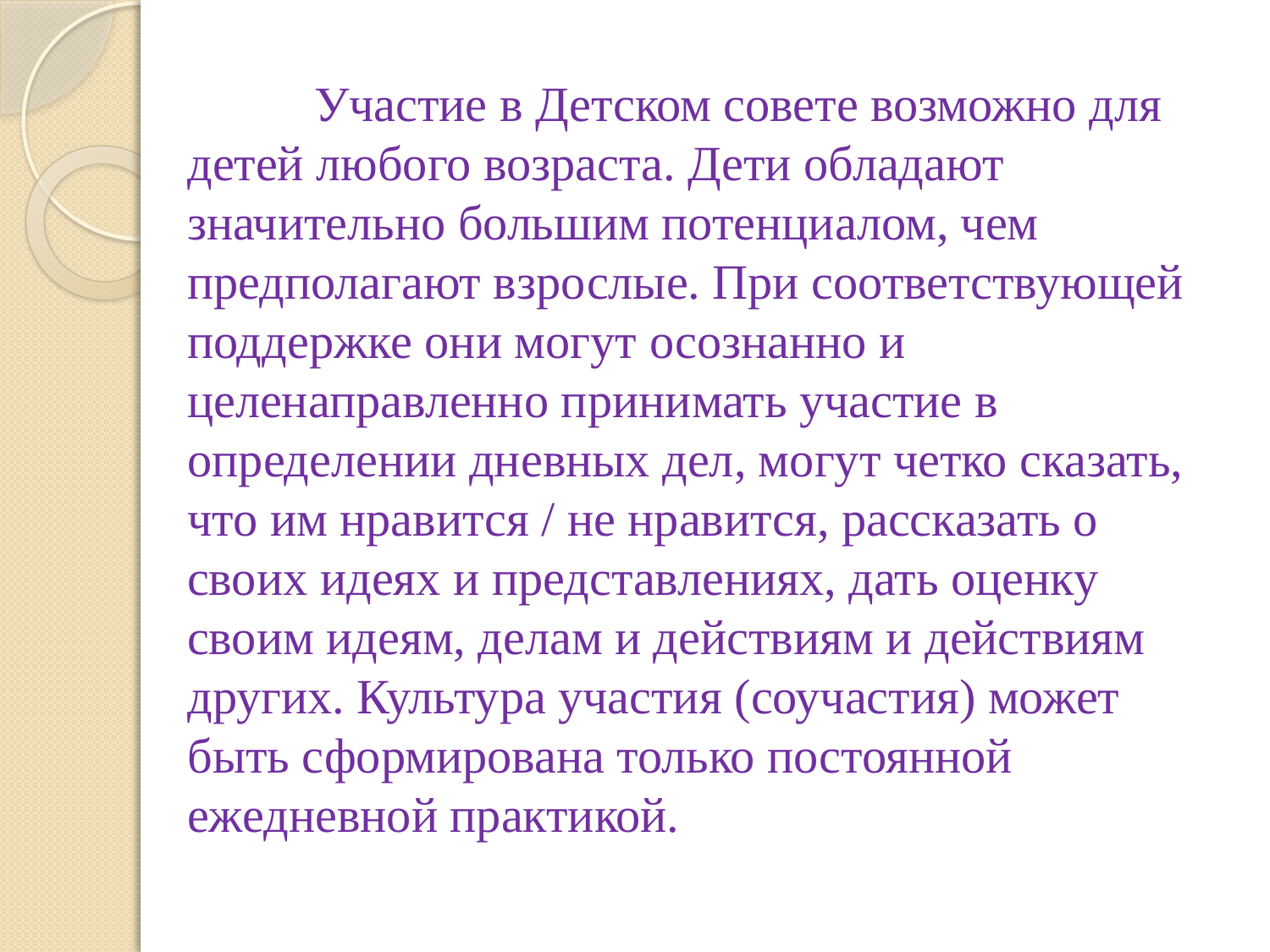

Участие в Детском совете возможно для детей любого возраста. Дети обладают значительно большим потенциалом, чем предполагают взрослые. При соответствующей поддержке они могут осознанно и целенаправленно принимать участие в определении дневных дел, могут четко сказать, что им нравится / не нравится, рассказать о своих идеях и представлениях, дать оценку своим идеям, делам и действиям и действиям других. Культура участия (соучастия) может быть сформирована только постоянной ежедневной практикой.